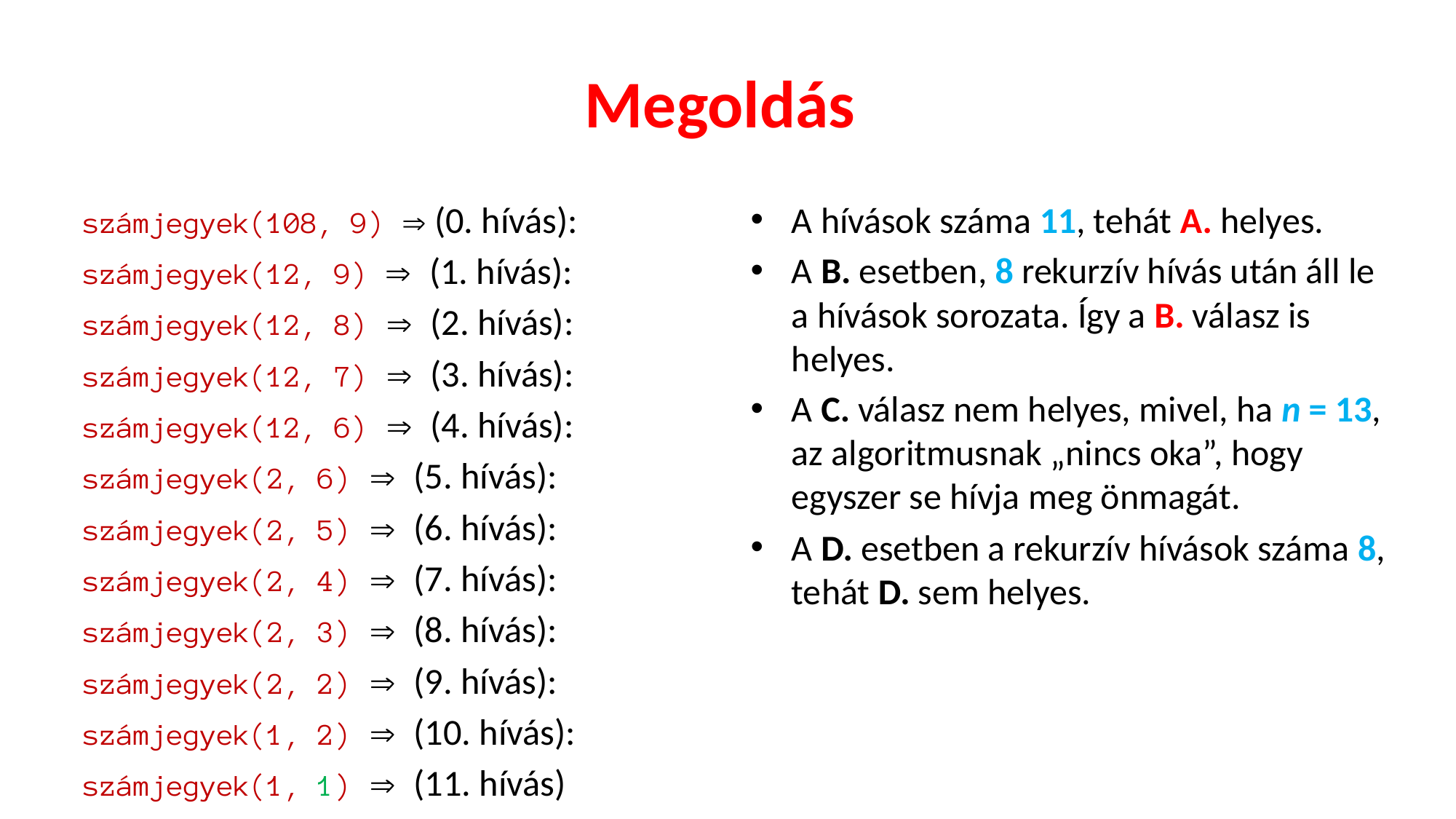

# Megoldás
számjegyek(108, 9) ⇒ (0. hívás):
számjegyek(12, 9) ⇒ (1. hívás):
számjegyek(12, 8) ⇒ (2. hívás):
számjegyek(12, 7) ⇒ (3. hívás):
számjegyek(12, 6) ⇒ (4. hívás):
számjegyek(2, 6) ⇒ (5. hívás):
számjegyek(2, 5) ⇒ (6. hívás):
számjegyek(2, 4) ⇒ (7. hívás):
számjegyek(2, 3) ⇒ (8. hívás):
számjegyek(2, 2) ⇒ (9. hívás):
számjegyek(1, 2) ⇒ (10. hívás):
számjegyek(1, 1) ⇒ (11. hívás)
A hívások száma 11, tehát A. helyes.
A B. esetben, 8 rekurzív hívás után áll le a hívások sorozata. Így a B. válasz is helyes.
A C. válasz nem helyes, mivel, ha n = 13, az algoritmusnak „nincs oka”, hogy egyszer se hívja meg önmagát.
A D. esetben a rekurzív hívások száma 8, tehát D. sem helyes.